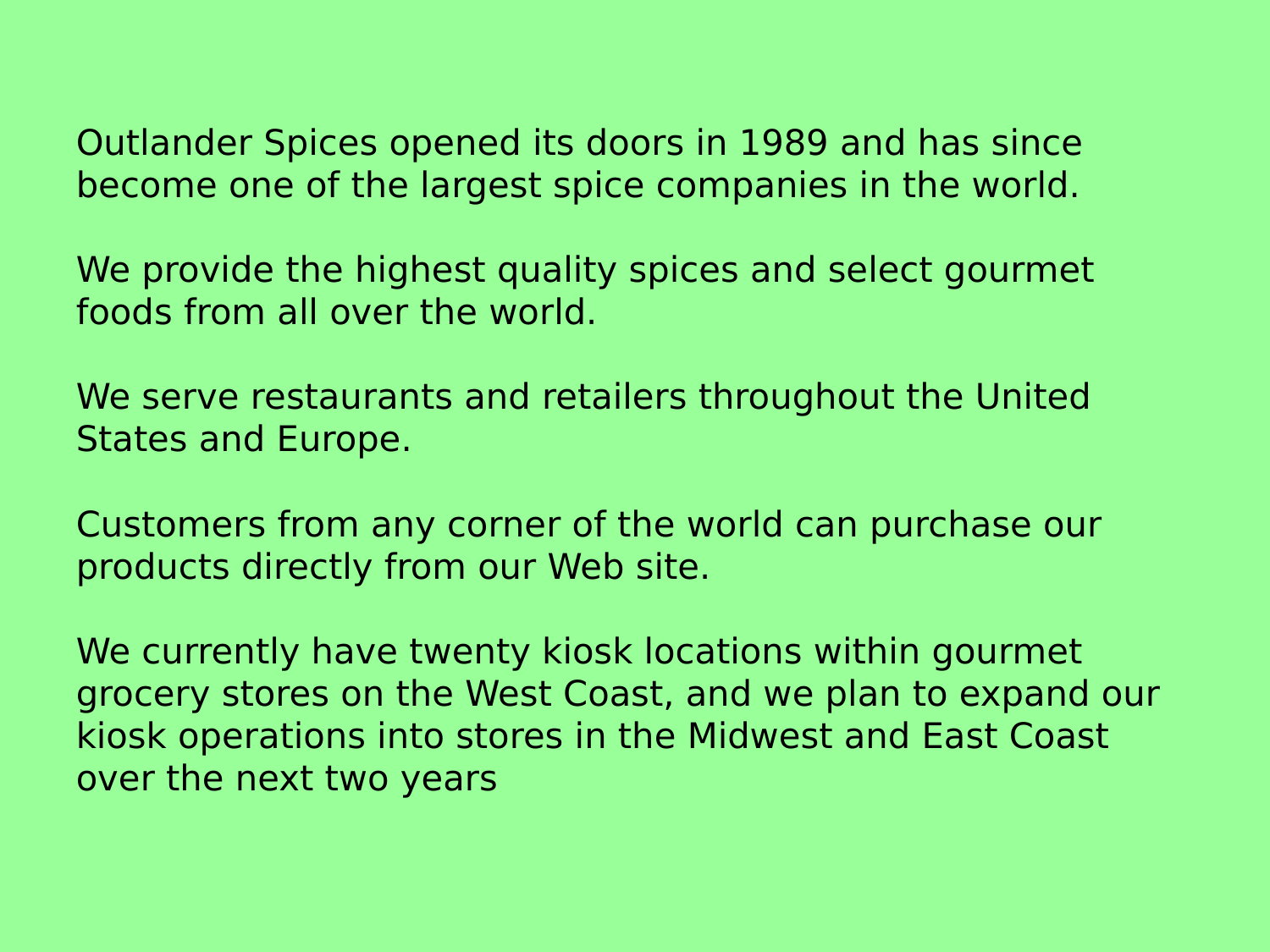

Outlander Spices opened its doors in 1989 and has since become one of the largest spice companies in the world.

We provide the highest quality spices and select gourmet foods from all over the world.

We serve restaurants and retailers throughout the United States and Europe.

Customers from any corner of the world can purchase our products directly from our Web site.

We currently have twenty kiosk locations within gourmet grocery stores on the West Coast, and we plan to expand our kiosk operations into stores in the Midwest and East Coast over the next two years